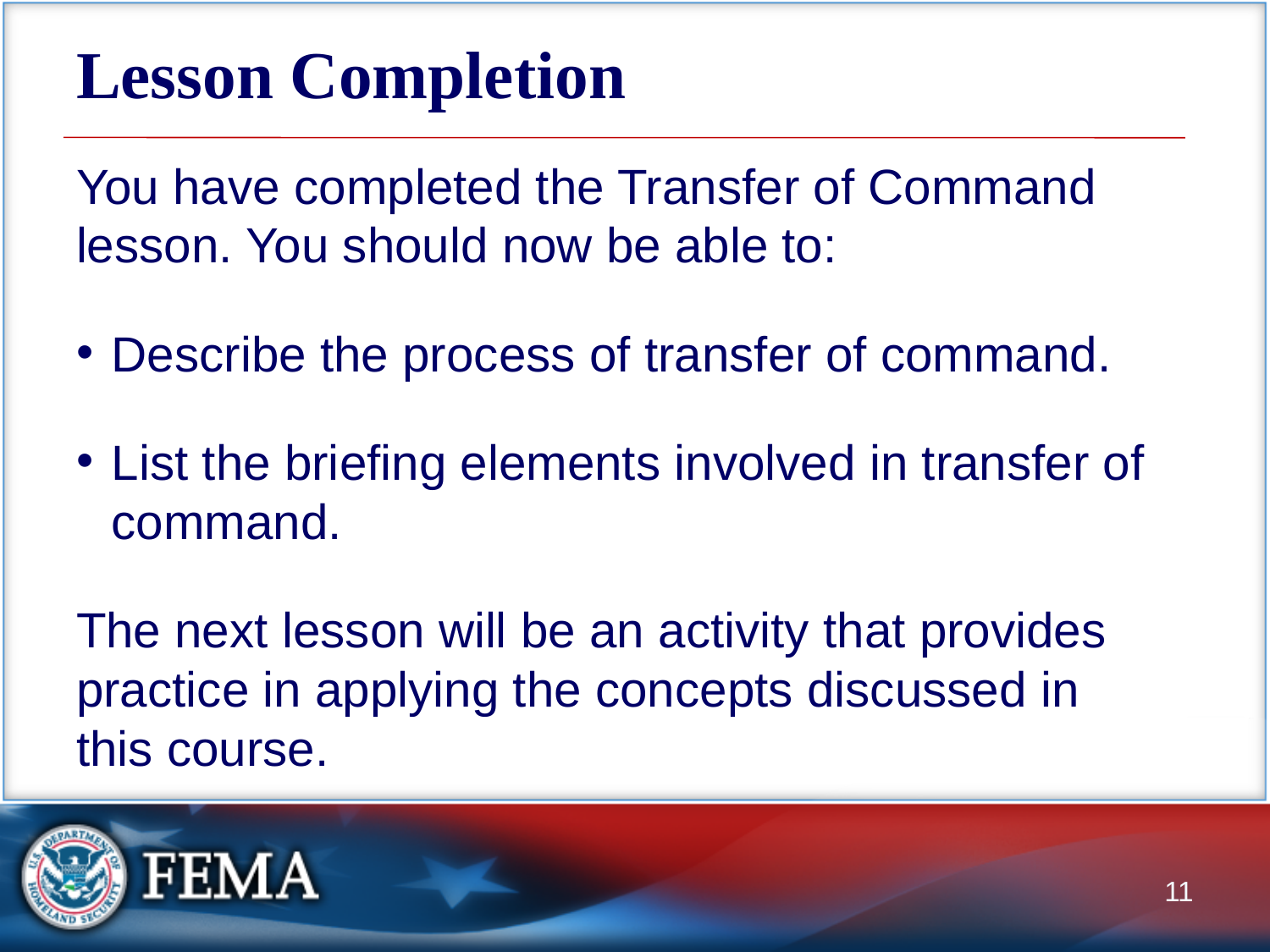

# Lesson Completion
You have completed the Transfer of Command lesson. You should now be able to:
Describe the process of transfer of command.
List the briefing elements involved in transfer of command.
The next lesson will be an activity that provides practice in applying the concepts discussed in this course.
11